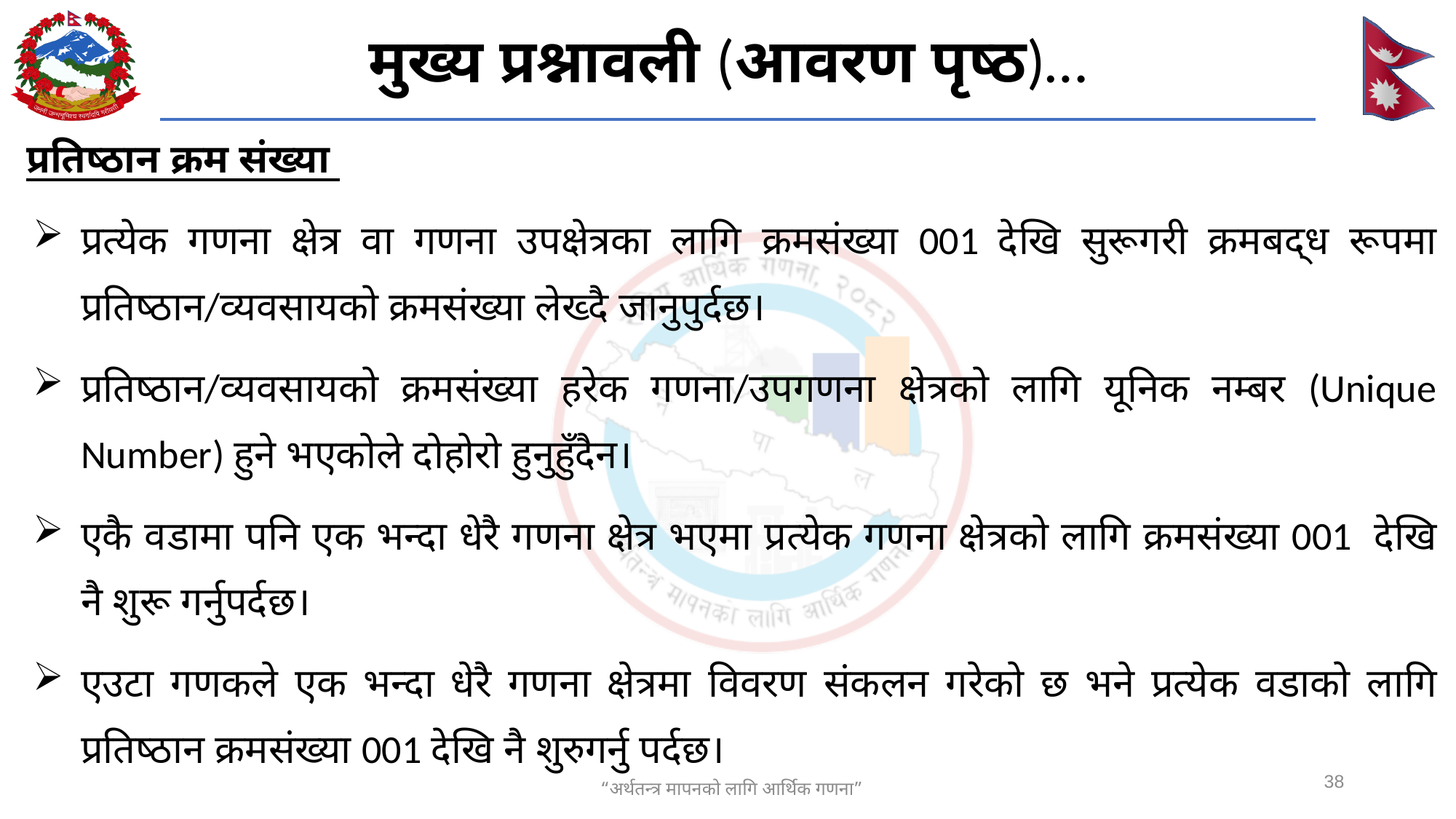

# मुख्य प्रश्नावली (आवरण पृष्ठ)…
प्रतिष्ठान क्रम संख्या
प्रत्येक गणना क्षेत्र वा गणना उपक्षेत्रका लागि क्रमसंख्या 001 देखि सुरूगरी क्रमबद्ध रूपमा प्रतिष्ठान/व्यवसायको क्रमसंख्या लेख्दै जानुपुर्दछ।
प्रतिष्ठान/व्यवसायको क्रमसंख्या हरेक गणना/उपगणना क्षेत्रको लागि यूनिक नम्बर (Unique Number) हुने भएकोले दोहोरो हुनुहुँदैन।
एकै वडामा पनि एक भन्दा धेरै गणना क्षेत्र भएमा प्रत्येक गणना क्षेत्रको लागि क्रमसंख्या 001  देखि नै शुरू गर्नुपर्दछ।
एउटा गणकले एक भन्दा धेरै गणना क्षेत्रमा विवरण संकलन गरेको छ भने प्रत्येक वडाको लागि प्रतिष्ठान क्रमसंख्या 001 देखि नै शुरुगर्नु पर्दछ।
38
“अर्थतन्त्र मापनको लागि आर्थिक गणना”